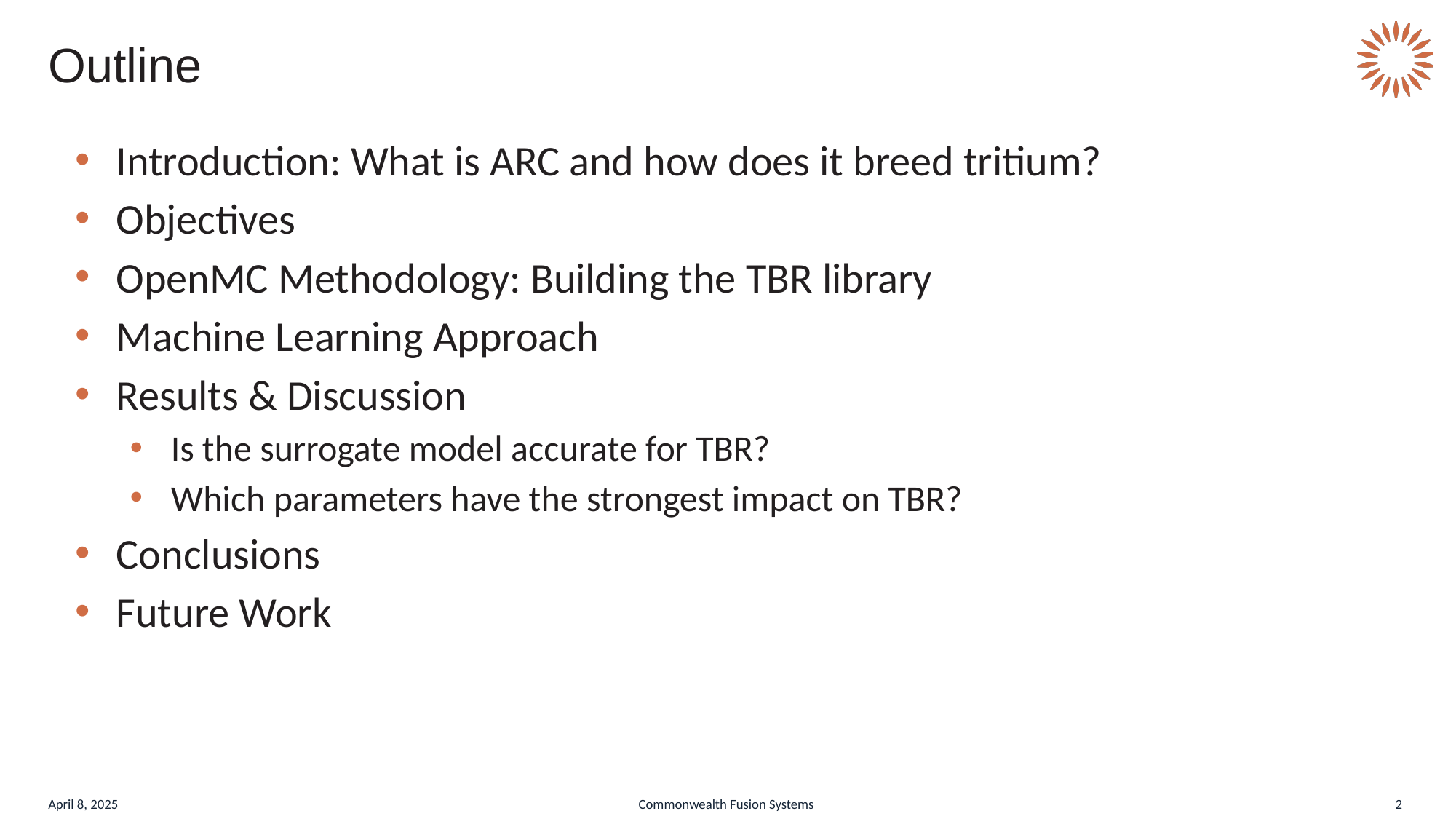

# Outline
Introduction: What is ARC and how does it breed tritium?
Objectives
OpenMC Methodology: Building the TBR library
Machine Learning Approach
Results & Discussion
Is the surrogate model accurate for TBR?
Which parameters have the strongest impact on TBR?
Conclusions
Future Work